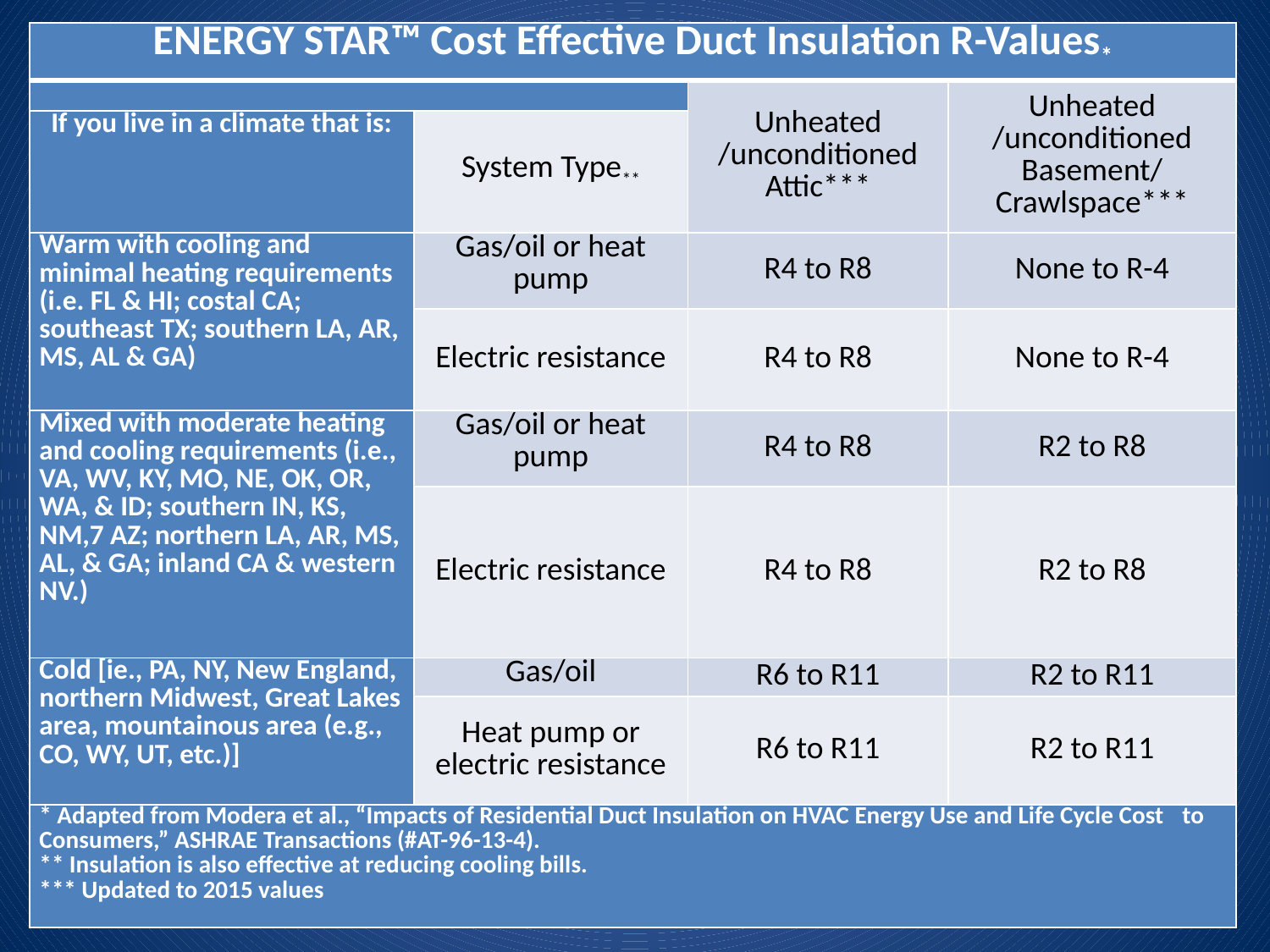

| ENERGY STAR™ Cost Effective Duct Insulation R-Values\* |  |  |  |
| --- | --- | --- | --- |
|  |  | Unheated /unconditioned Attic\*\*\* | Unheated /unconditioned Basement/ Crawlspace\*\*\* |
| If you live in a climate that is: | System Type\*\* |  |  |
| Warm with cooling and minimal heating requirements (i.e. FL & HI; costal CA; southeast TX; southern LA, AR, MS, AL & GA) | Gas/oil or heat pump | R4 to R8 | None to R-4 |
|  | Electric resistance | R4 to R8 | None to R-4 |
| Mixed with moderate heating and cooling requirements (i.e., VA, WV, KY, MO, NE, OK, OR, WA, & ID; southern IN, KS, NM,7 AZ; northern LA, AR, MS, AL, & GA; inland CA & western NV.) | Gas/oil or heat pump | R4 to R8 | R2 to R8 |
|  | Electric resistance | R4 to R8 | R2 to R8 |
| Cold [ie., PA, NY, New England, northern Midwest, Great Lakes area, mountainous area (e.g., CO, WY, UT, etc.)] | Gas/oil | R6 to R11 | R2 to R11 |
|  | Heat pump or electric resistance | R6 to R11 | R2 to R11 |
| \* Adapted from Modera et al., “Impacts of Residential Duct Insulation on HVAC Energy Use and Life Cycle Cost to Consumers,” ASHRAE Transactions (#AT-96-13-4). \*\* Insulation is also effective at reducing cooling bills. \*\*\* Updated to 2015 values |  |  |  |
# Proven Design & Repair Practices
Upgrading to the latest local insulation levels.
Repairing and seal damaged insulation.